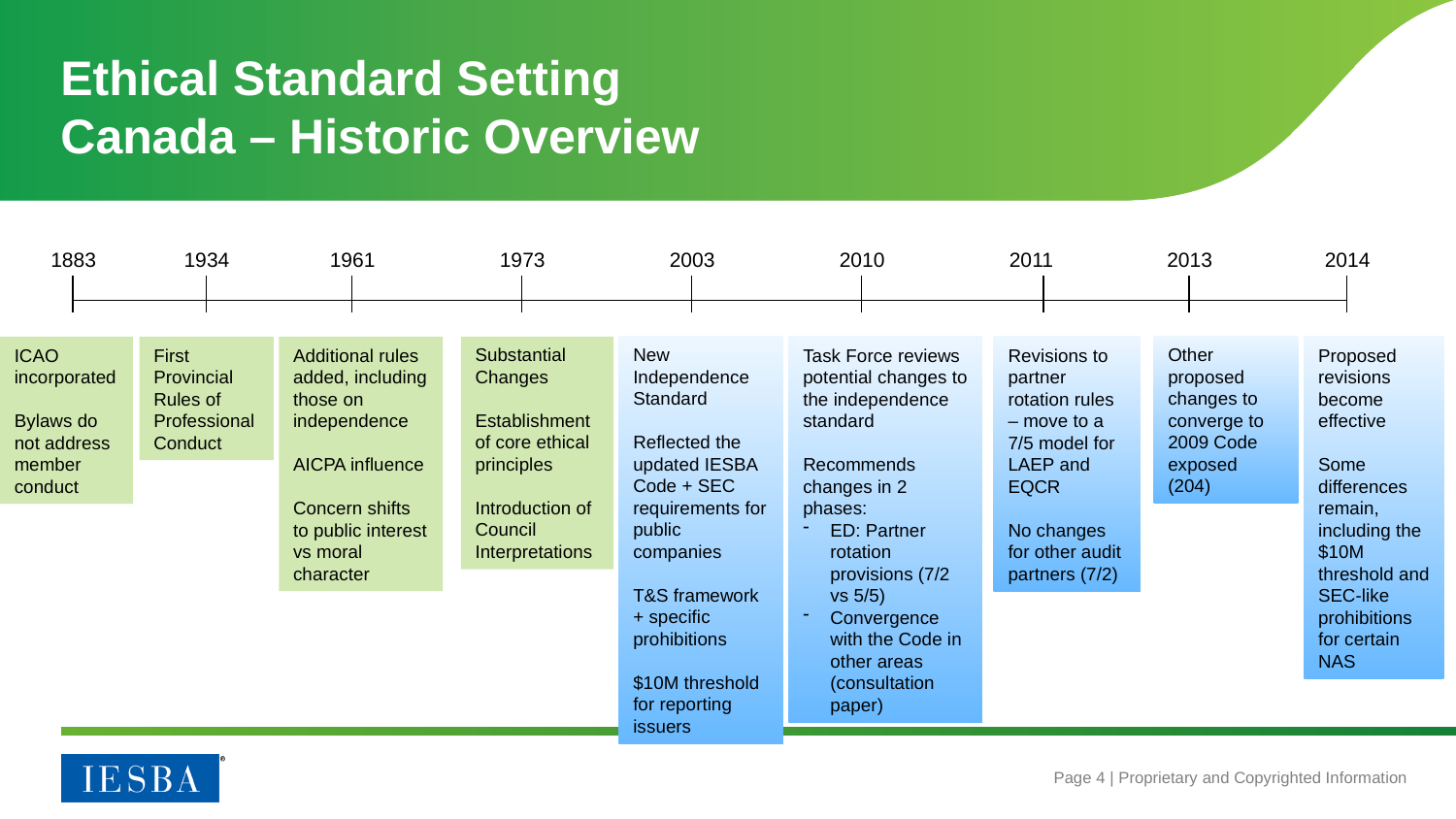

# Ethical Standard Setting Canada – Historic Overview
1883
1934
1961
1973
2003
2010
2011
2013
2014
Other proposed changes to converge to 2009 Code exposed (204)
ICAO incorporated

Bylaws do not address member conduct
First Provincial Rules of Professional Conduct
Additional rules added, including those on independence

AICPA influence

Concern shifts to public interest vs moral character
Substantial Changes

Establishment of core ethical principles

Introduction of Council Interpretations
New Independence Standard

Reflected the updated IESBA Code + SEC requirements for public companies

T&S framework + specific prohibitions

$10M threshold for reporting issuers
Revisions to partner rotation rules – move to a 7/5 model for LAEP and EQCR

No changes for other audit partners (7/2)
Proposed revisions become effective

Some differences remain, including the $10M threshold and SEC-like prohibitions for certain NAS
Task Force reviews potential changes to the independence standard

Recommends changes in 2 phases:
ED: Partner rotation provisions (7/2 vs 5/5)
Convergence with the Code in other areas (consultation paper)